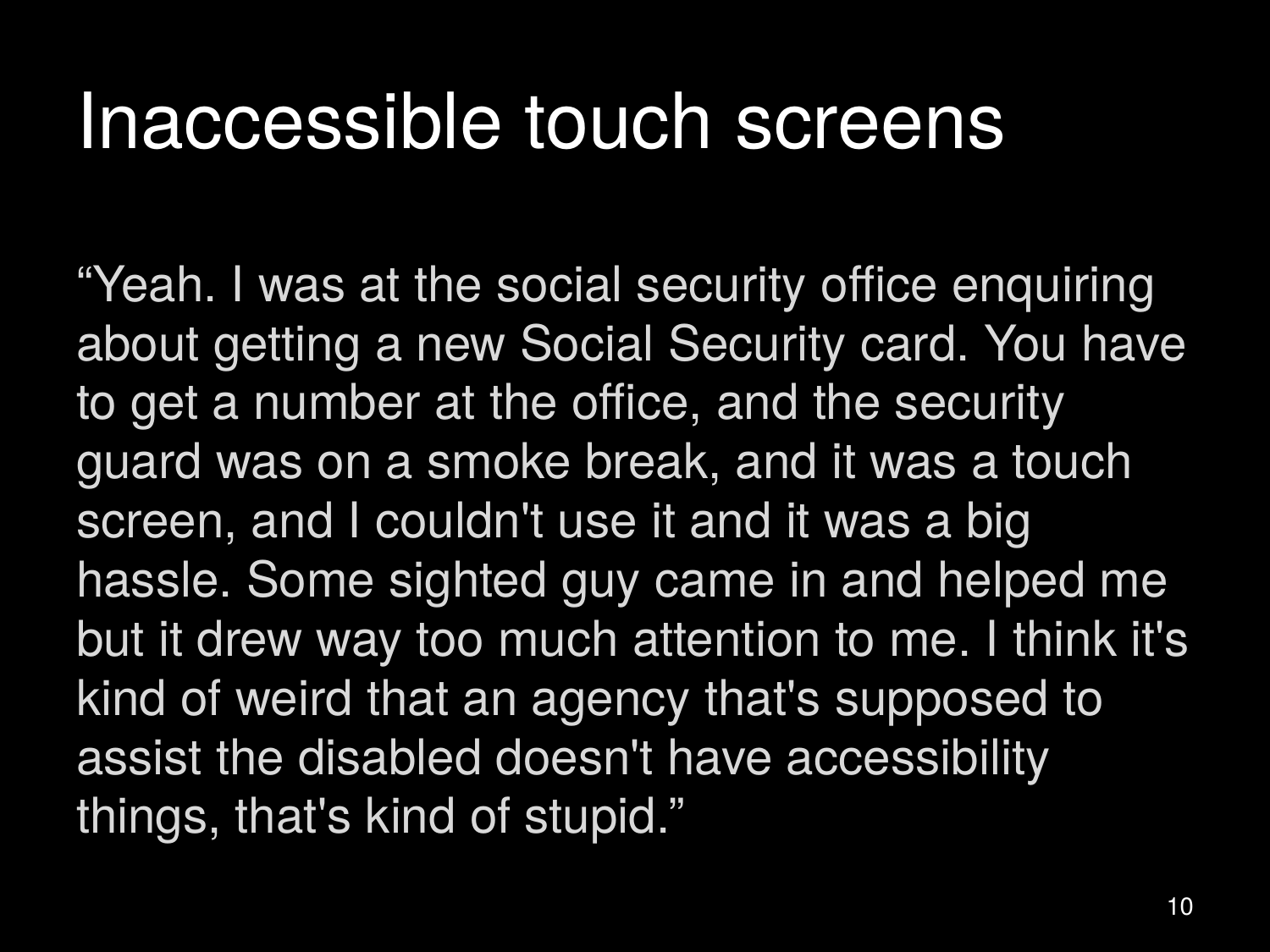

# Inaccessible touch screens
“Yeah. I was at the social security office enquiring about getting a new Social Security card. You have to get a number at the office, and the security guard was on a smoke break, and it was a touch screen, and I couldn't use it and it was a big hassle. Some sighted guy came in and helped me but it drew way too much attention to me. I think it's kind of weird that an agency that's supposed to assist the disabled doesn't have accessibility things, that's kind of stupid.”

10